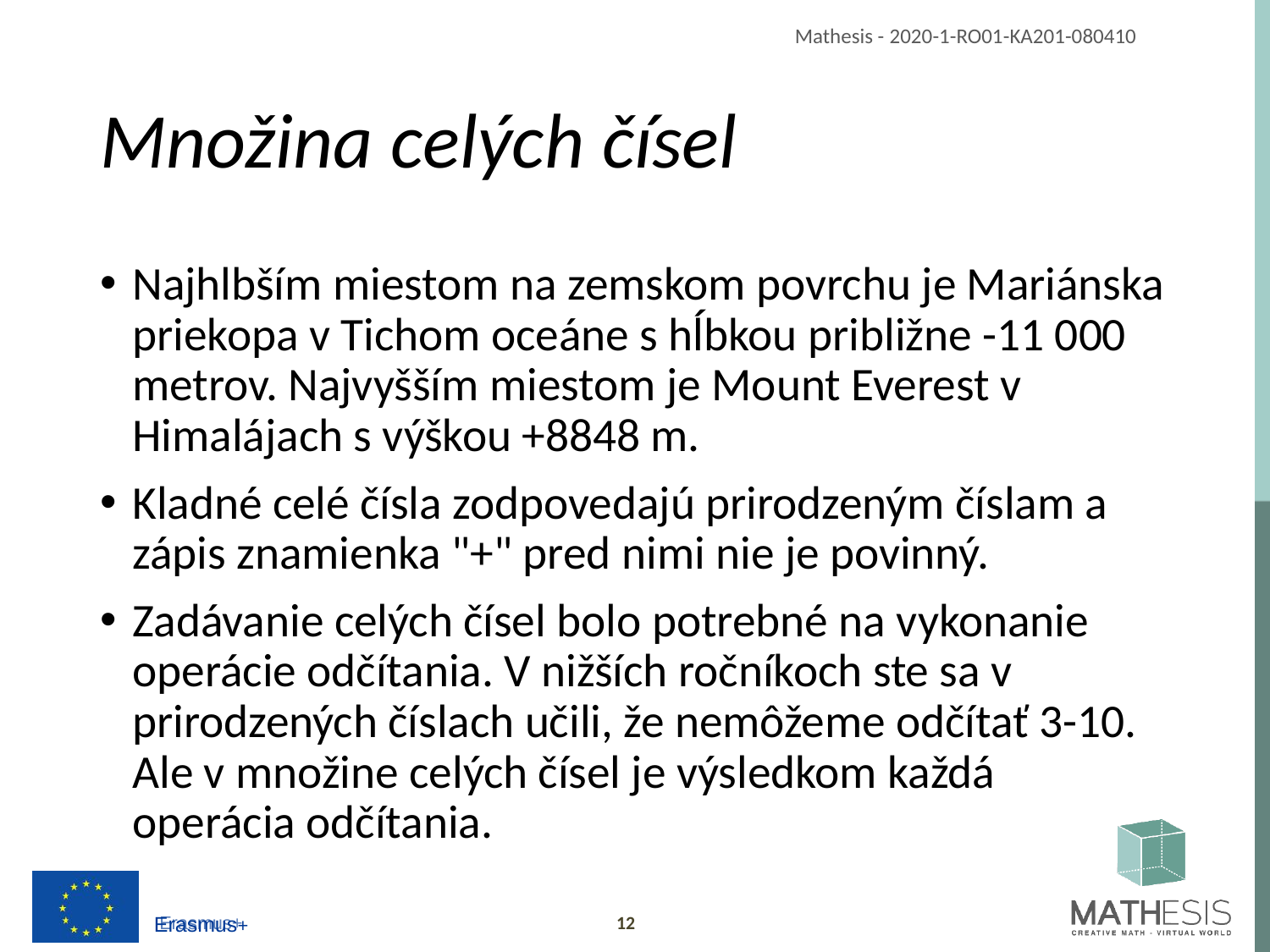

# Množina celých čísel
Najhlbším miestom na zemskom povrchu je Mariánska priekopa v Tichom oceáne s hĺbkou približne -11 000 metrov. Najvyšším miestom je Mount Everest v Himalájach s výškou +8848 m.
Kladné celé čísla zodpovedajú prirodzeným číslam a zápis znamienka "+" pred nimi nie je povinný.
Zadávanie celých čísel bolo potrebné na vykonanie operácie odčítania. V nižších ročníkoch ste sa v prirodzených číslach učili, že nemôžeme odčítať 3-10. Ale v množine celých čísel je výsledkom každá operácia odčítania.